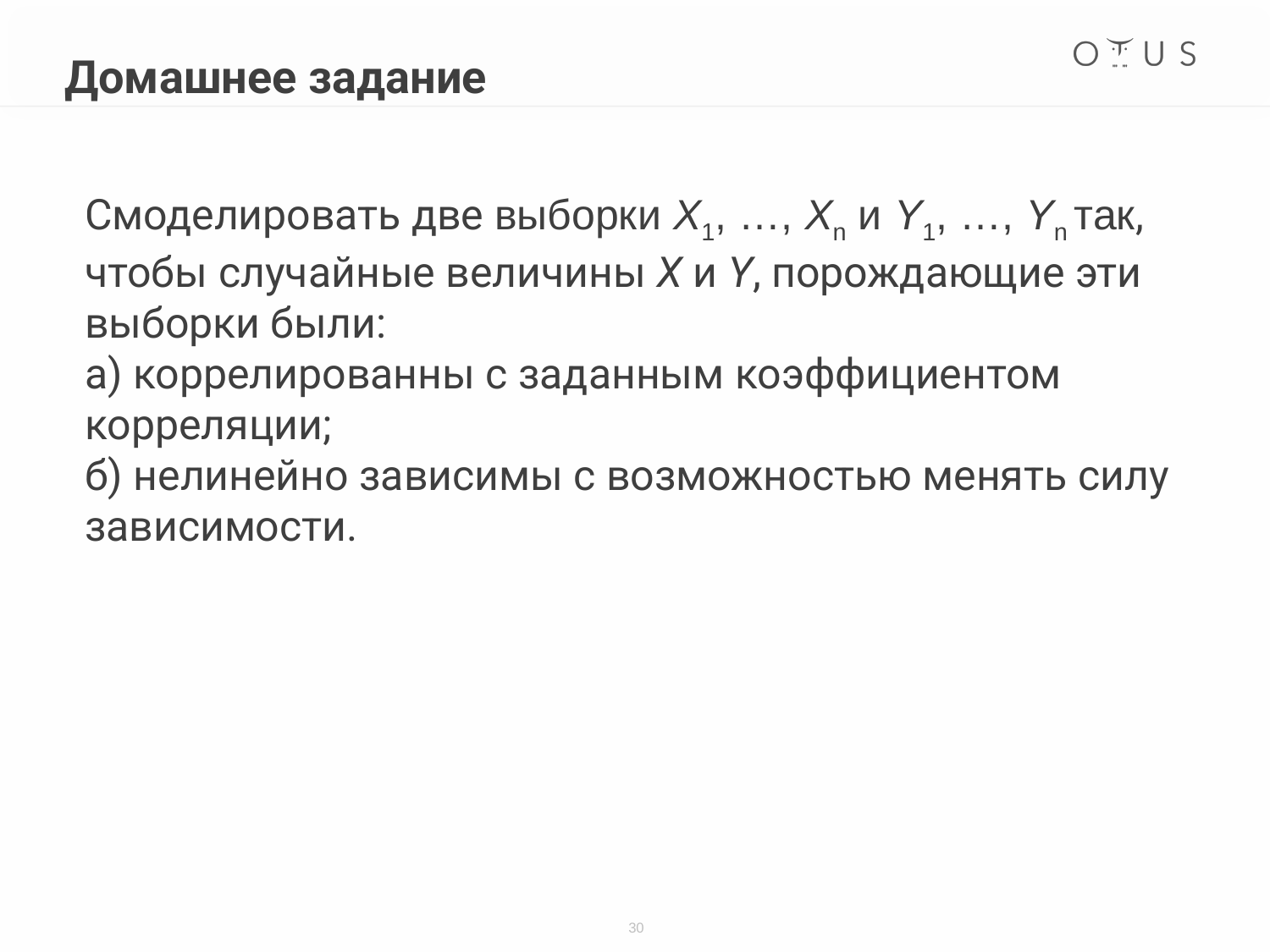

Домашнее задание

Смоделировать две выборки X1, …, Xn и Y1, …, Yn так, чтобы случайные величины X и Y, порождающие эти выборки были:
а) коррелированны с заданным коэффициентом корреляции;
б) нелинейно зависимы с возможностью менять силу зависимости.
30